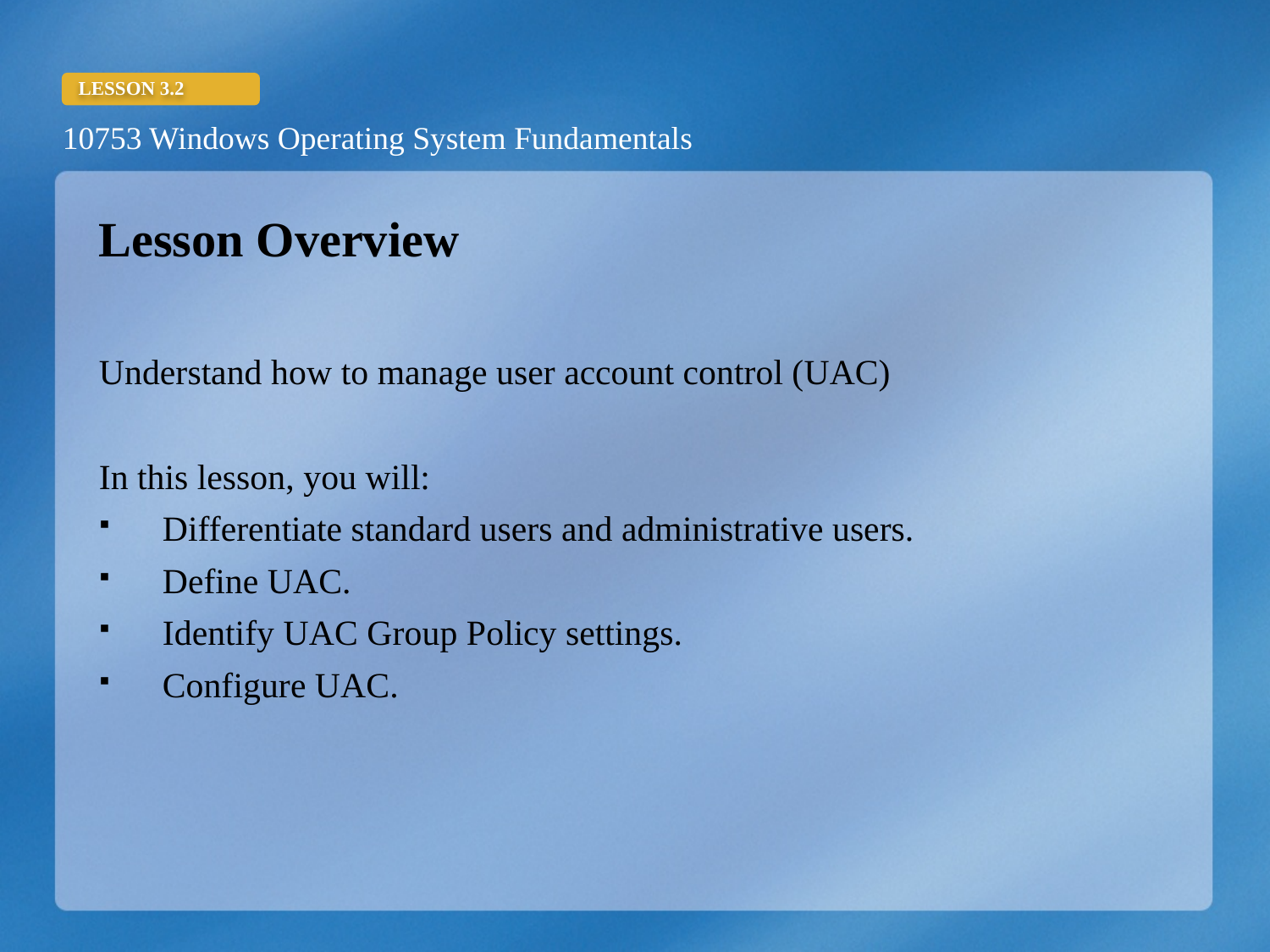

Lesson Overview

Understand how to manage user account control (UAC)

In this lesson, you will:
Differentiate standard users and administrative users.
Define UAC.
Identify UAC Group Policy settings.
Configure UAC.